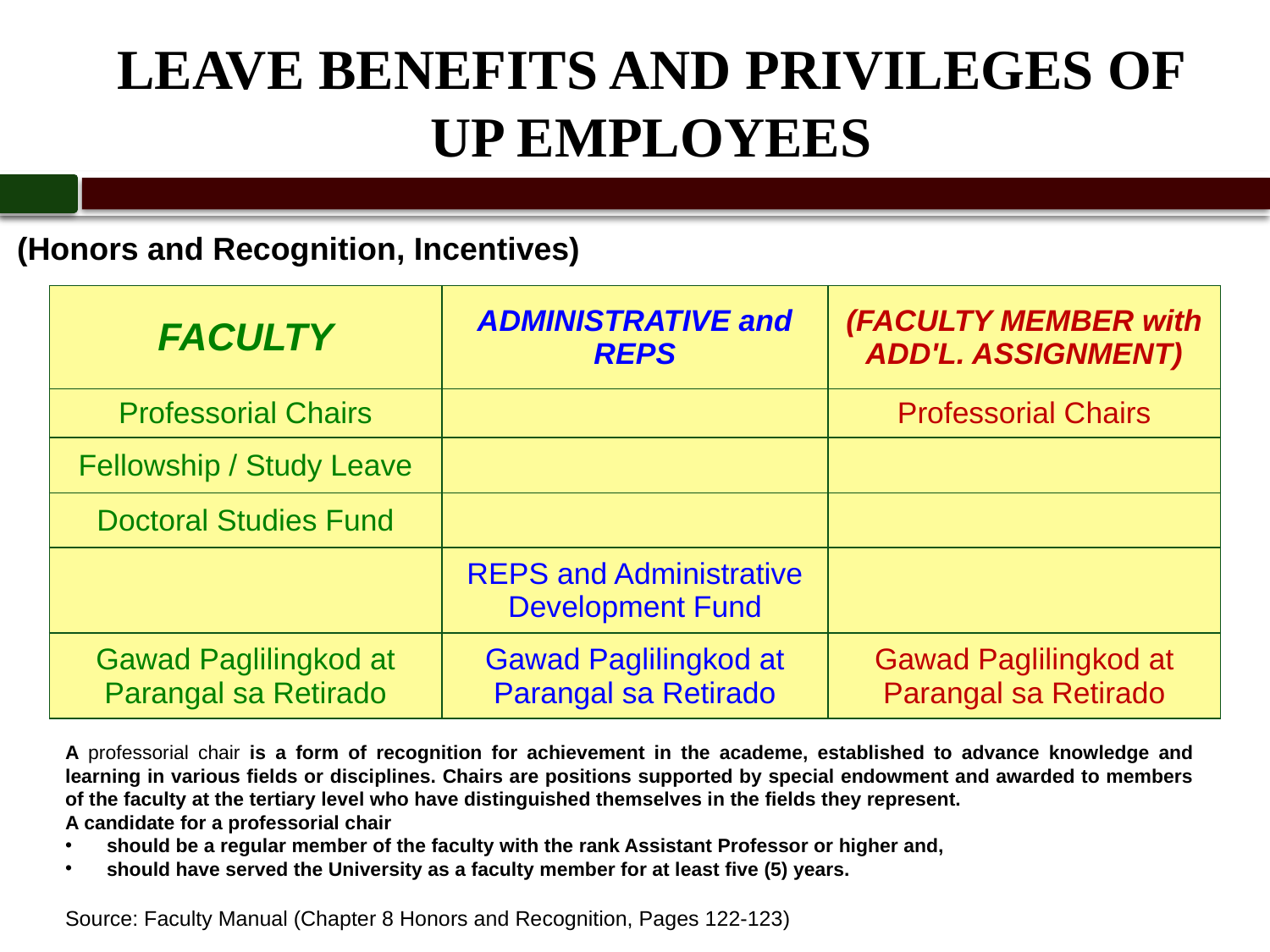

# LEAVE BENEFITS AND PRIVILEGES OF UP EMPLOYEES
(Honors and Recognition, Incentives)
| FACULTY | ADMINISTRATIVE and REPS | (FACULTY MEMBER with ADD'L. ASSIGNMENT) |
| --- | --- | --- |
| Professorial Chairs |  | Professorial Chairs |
| Fellowship / Study Leave |  |  |
| Doctoral Studies Fund |  |  |
|  | REPS and Administrative Development Fund |  |
| Gawad Paglilingkod at Parangal sa Retirado | Gawad Paglilingkod at Parangal sa Retirado | Gawad Paglilingkod at Parangal sa Retirado |
A professorial chair is a form of recognition for achievement in the academe, established to advance knowledge and learning in various fields or disciplines. Chairs are positions supported by special endowment and awarded to members of the faculty at the tertiary level who have distinguished themselves in the fields they represent.
A candidate for a professorial chair
should be a regular member of the faculty with the rank Assistant Professor or higher and,
should have served the University as a faculty member for at least five (5) years.

Source: Faculty Manual (Chapter 8 Honors and Recognition, Pages 122-123)